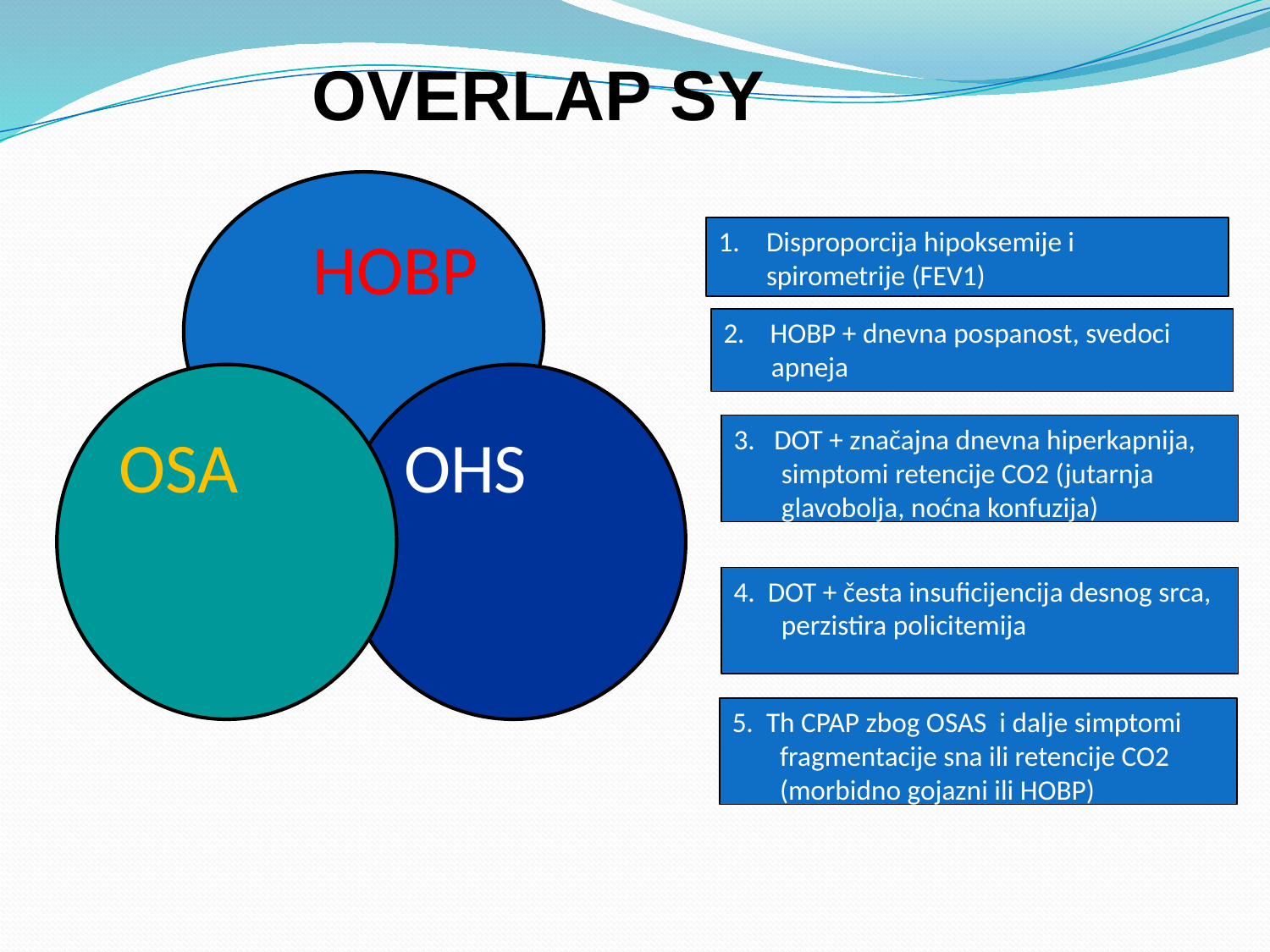

# OVERLAP SY
HOBP

Disproporcija hipoksemije i spirometrije (FEV1)
2.    HOBP + dnevna pospanost, svedoci apneja
OSA
OHS
3.   DOT + značajna dnevna hiperkapnija, simptomi retencije CO2 (jutarnja glavobolja, noćna konfuzija)
4.  DOT + česta insuficijencija desnog srca, perzistira policitemija
5.  Th CPAP zbog OSAS  i dalje simptomi fragmentacije sna ili retencije CO2 (morbidno gojazni ili HOBP)